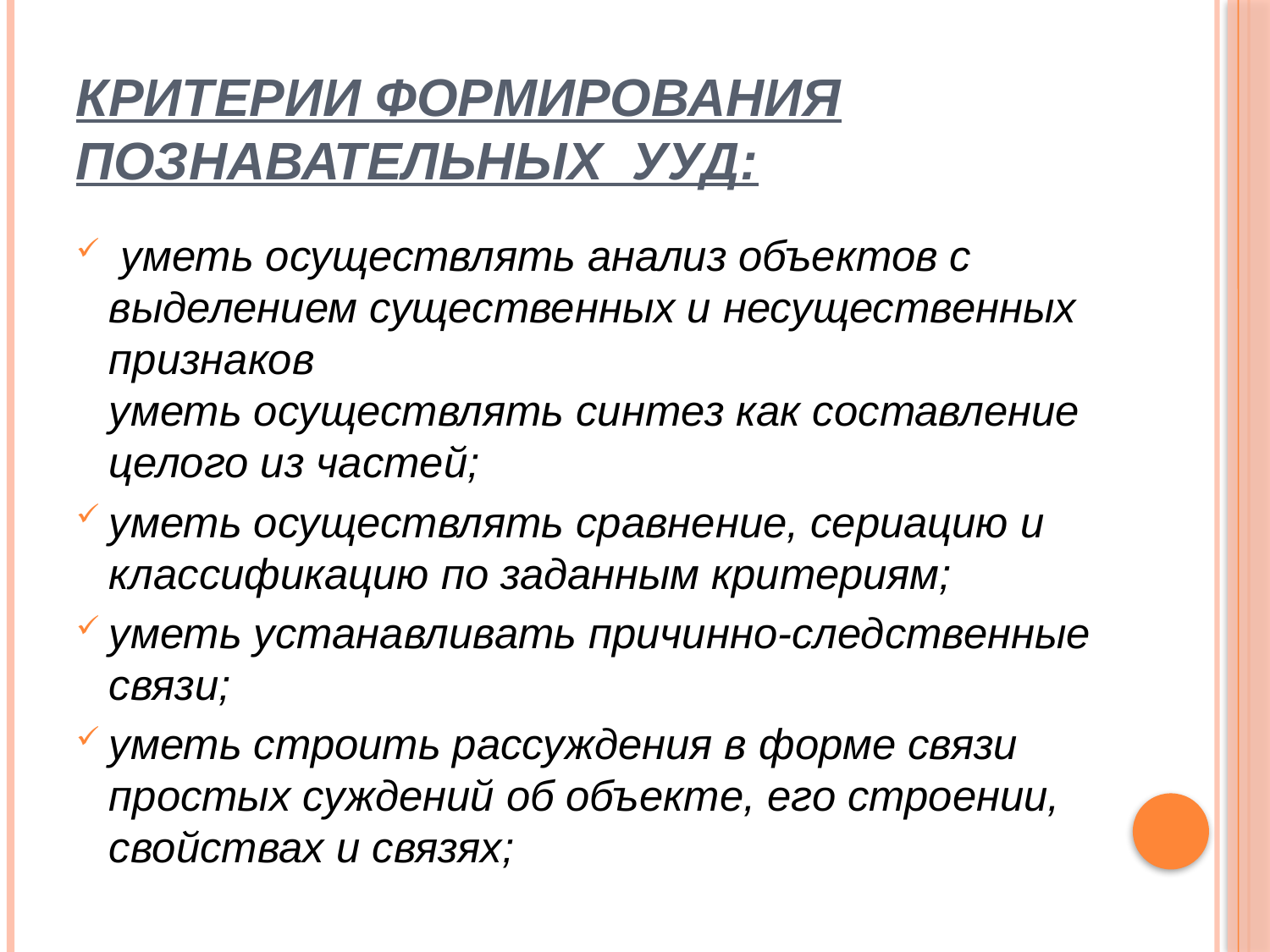

# Критерии формирования познавательных  УУД:
 уметь осуществлять анализ объектов с выделением существенных и несущественных признаков
уметь осуществлять синтез как составление целого из частей;
уметь осуществлять сравнение, сериацию и классификацию по заданным критериям;
уметь устанавливать причинно-следственные связи;
уметь строить рассуждения в форме связи простых суждений об объекте, его строении, свойствах и связях;